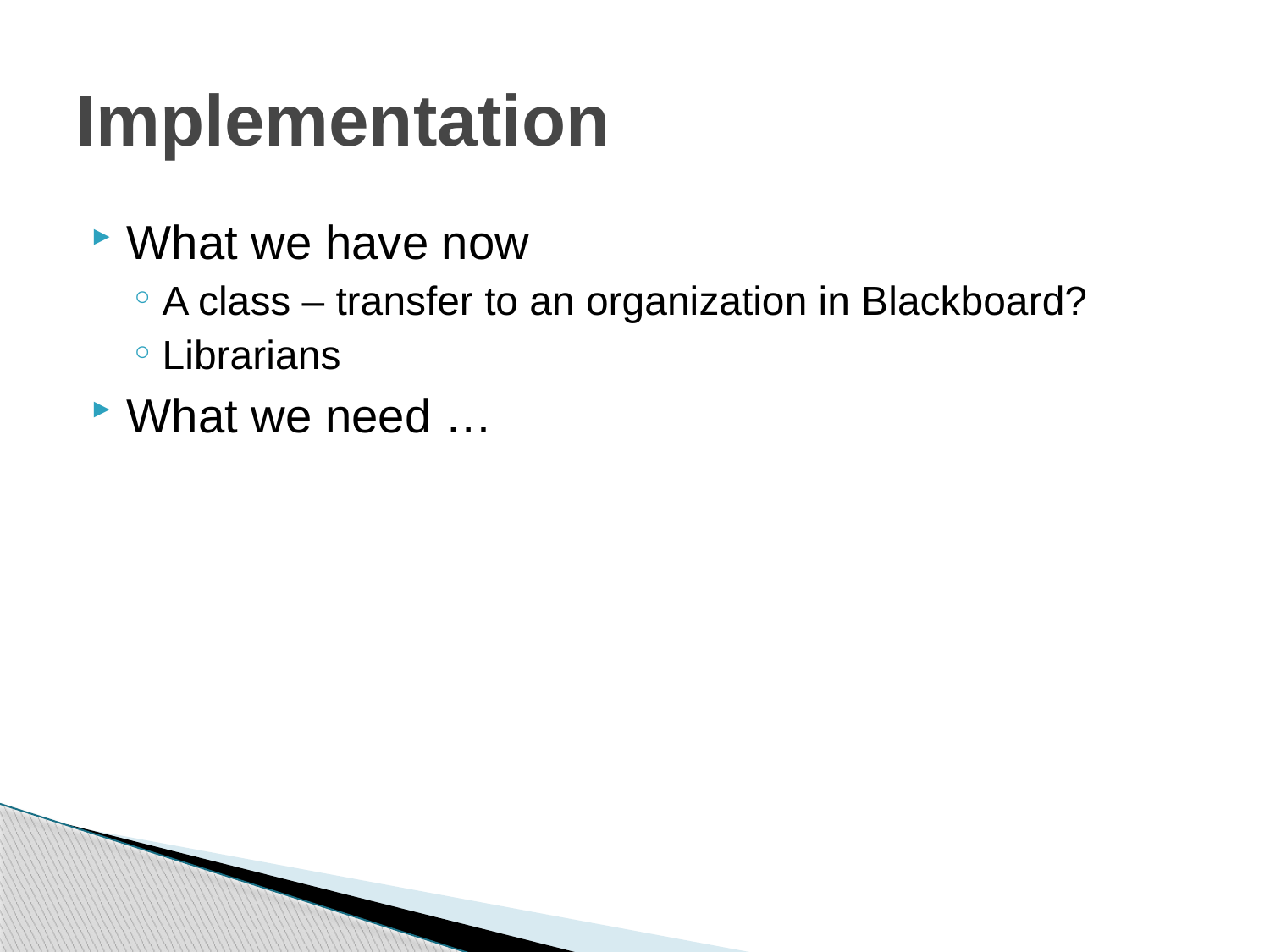

# Implementation
What we have now
A class – transfer to an organization in Blackboard?
Librarians
What we need …